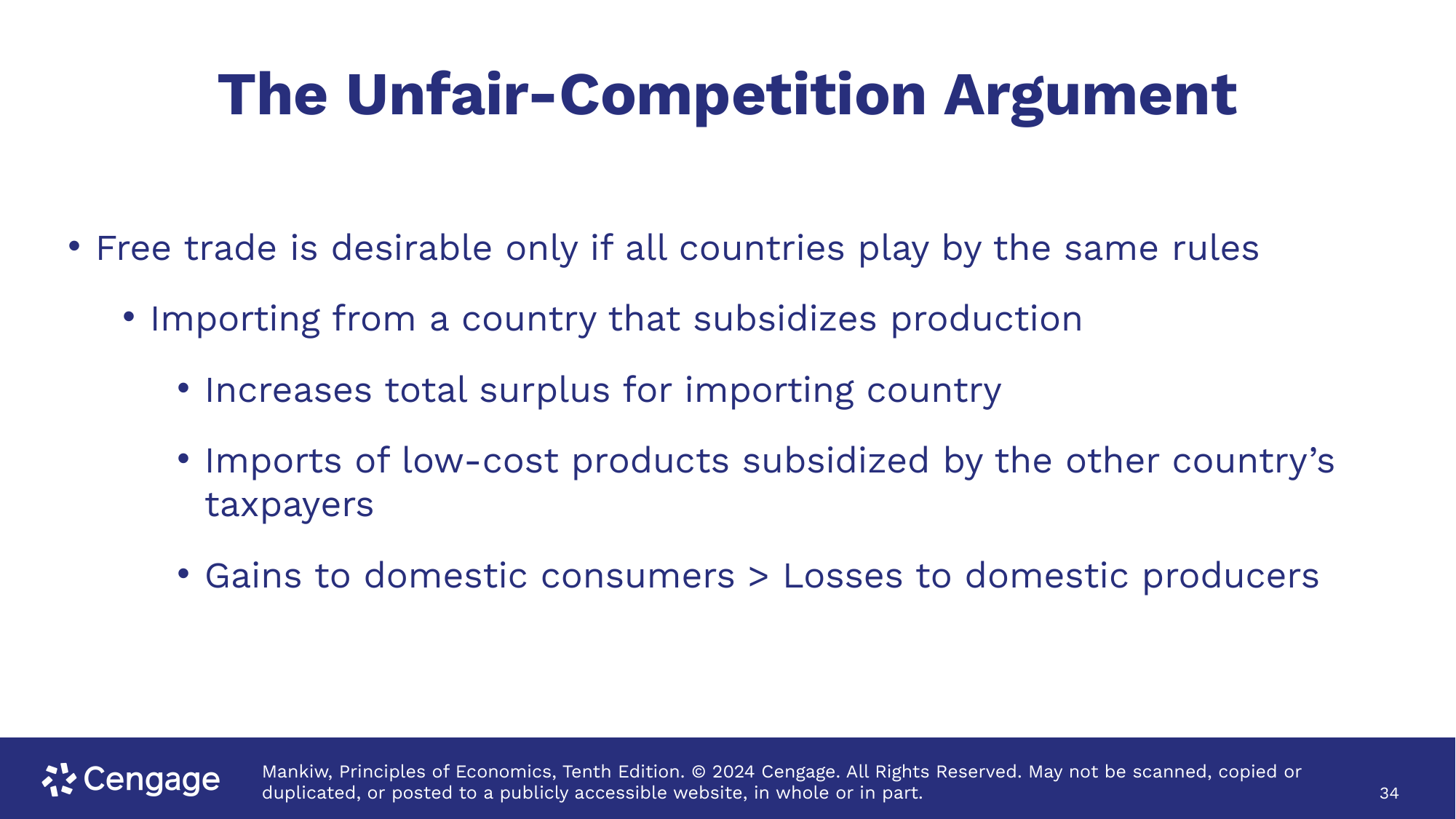

# The Unfair-Competition Argument
Free trade is desirable only if all countries play by the same rules
Importing from a country that subsidizes production
Increases total surplus for importing country
Imports of low-cost products subsidized by the other country’s taxpayers
Gains to domestic consumers > Losses to domestic producers